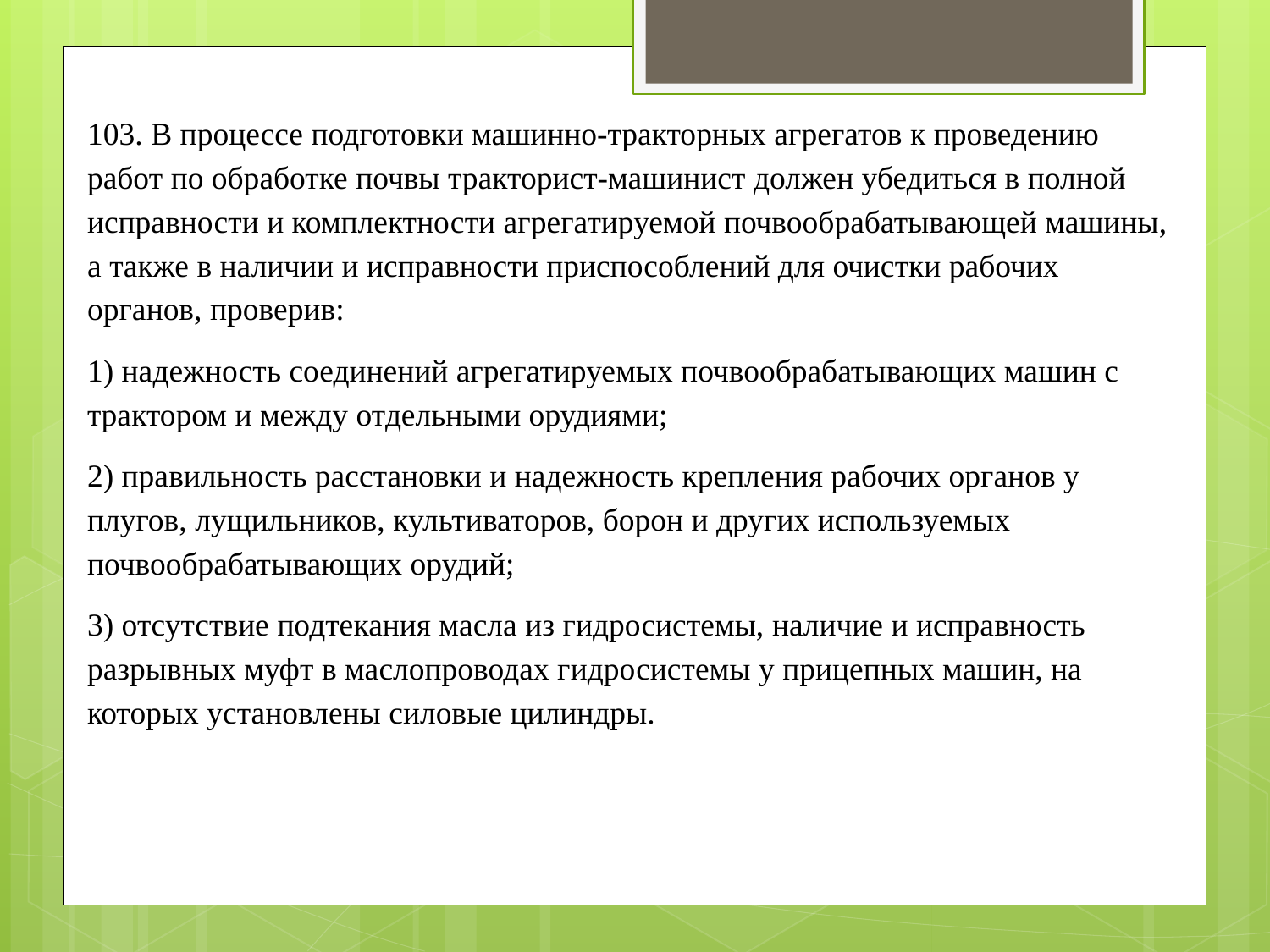

103. В процессе подготовки машинно-тракторных агрегатов к проведению работ по обработке почвы тракторист-машинист должен убедиться в полной исправности и комплектности агрегатируемой почвообрабатывающей машины, а также в наличии и исправности приспособлений для очистки рабочих органов, проверив:
1) надежность соединений агрегатируемых почвообрабатывающих машин с трактором и между отдельными орудиями;
2) правильность расстановки и надежность крепления рабочих органов у плугов, лущильников, культиваторов, борон и других используемых почвообрабатывающих орудий;
3) отсутствие подтекания масла из гидросистемы, наличие и исправность разрывных муфт в маслопроводах гидросистемы у прицепных машин, на которых установлены силовые цилиндры.